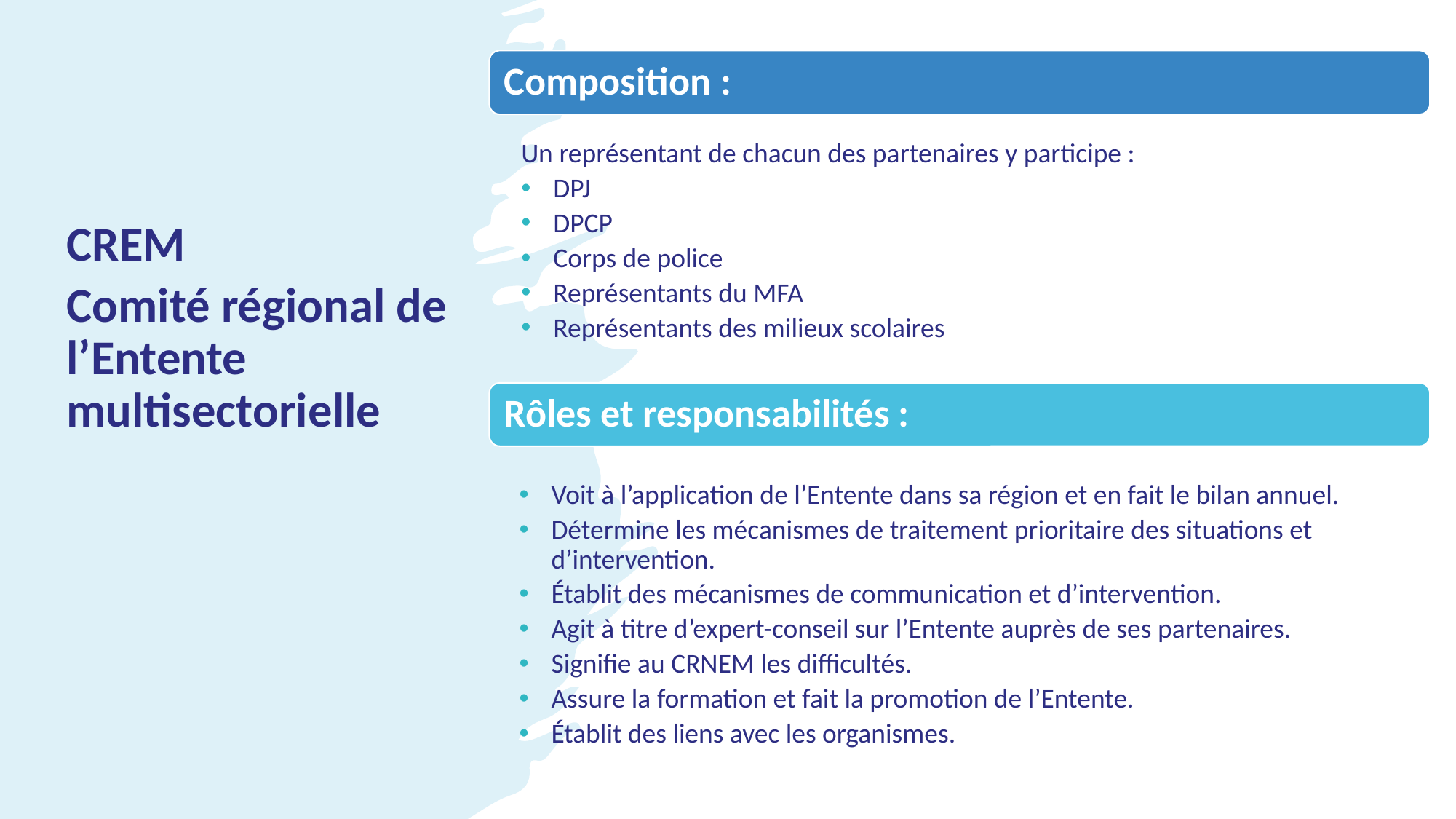

Composition :

Un représentant de chacun des partenaires y participe :
DPJ
DPCP
Corps de police
Représentants du MFA
Représentants des milieux scolaires

Rôles et responsabilités :

Voit à l’application de l’Entente dans sa région et en fait le bilan annuel.
Détermine les mécanismes de traitement prioritaire des situations et
d’intervention.
Établit des mécanismes de communication et d’intervention.
Agit à titre d’expert-conseil sur l’Entente auprès de ses partenaires.
Signifie au CRNEM les difficultés.
Assure la formation et fait la promotion de l’Entente.
Établit des liens avec les organismes.
CREM
Comité régional de l’Entente multisectorielle

17